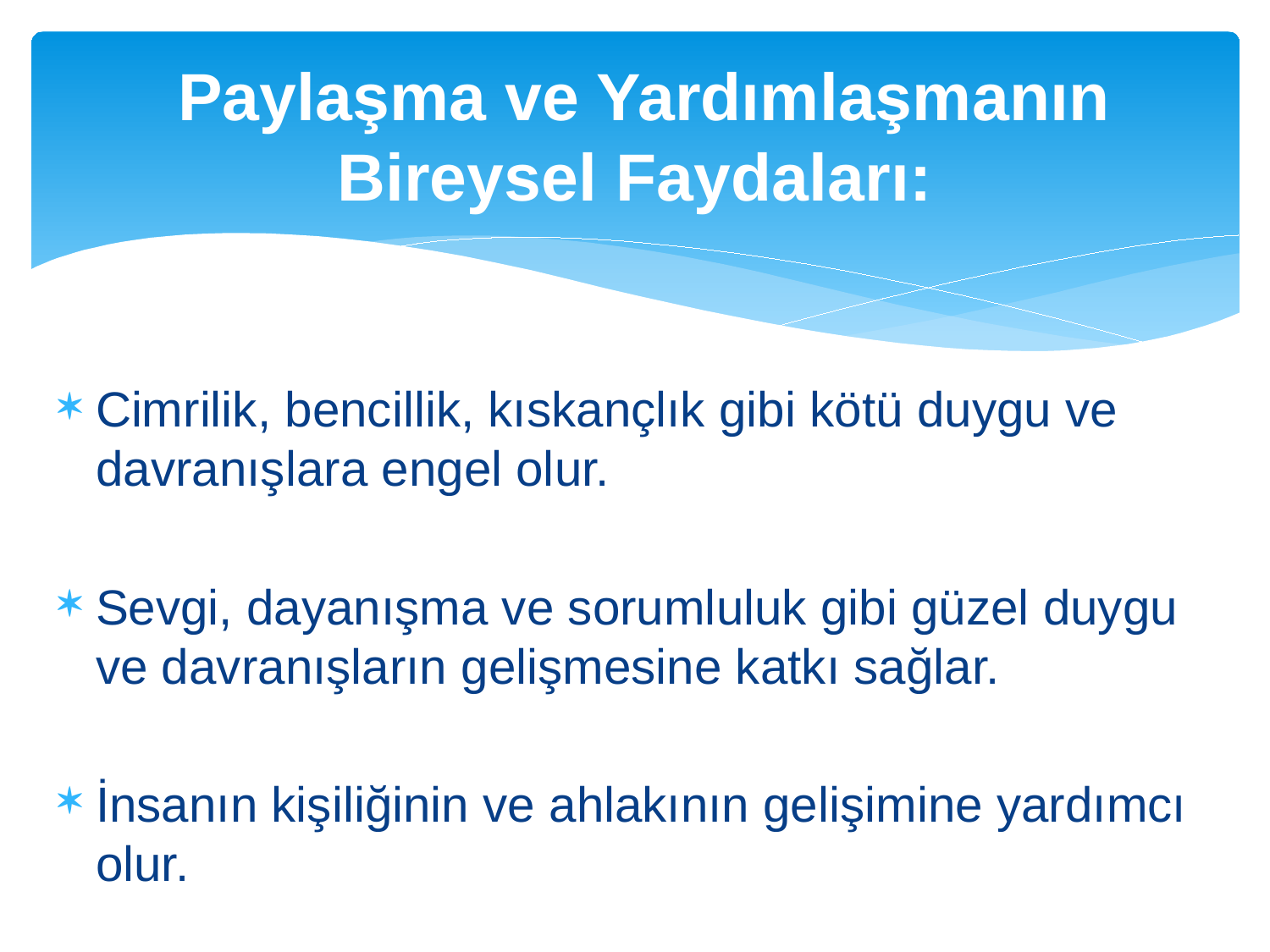

# Paylaşma ve Yardımlaşmanın Bireysel Faydaları:
Cimrilik, bencillik, kıskançlık gibi kötü duygu ve davranışlara engel olur.

Sevgi, dayanışma ve sorumluluk gibi güzel duygu ve davranışların gelişmesine katkı sağlar.

İnsanın kişiliğinin ve ahlakının gelişimine yardımcı olur.